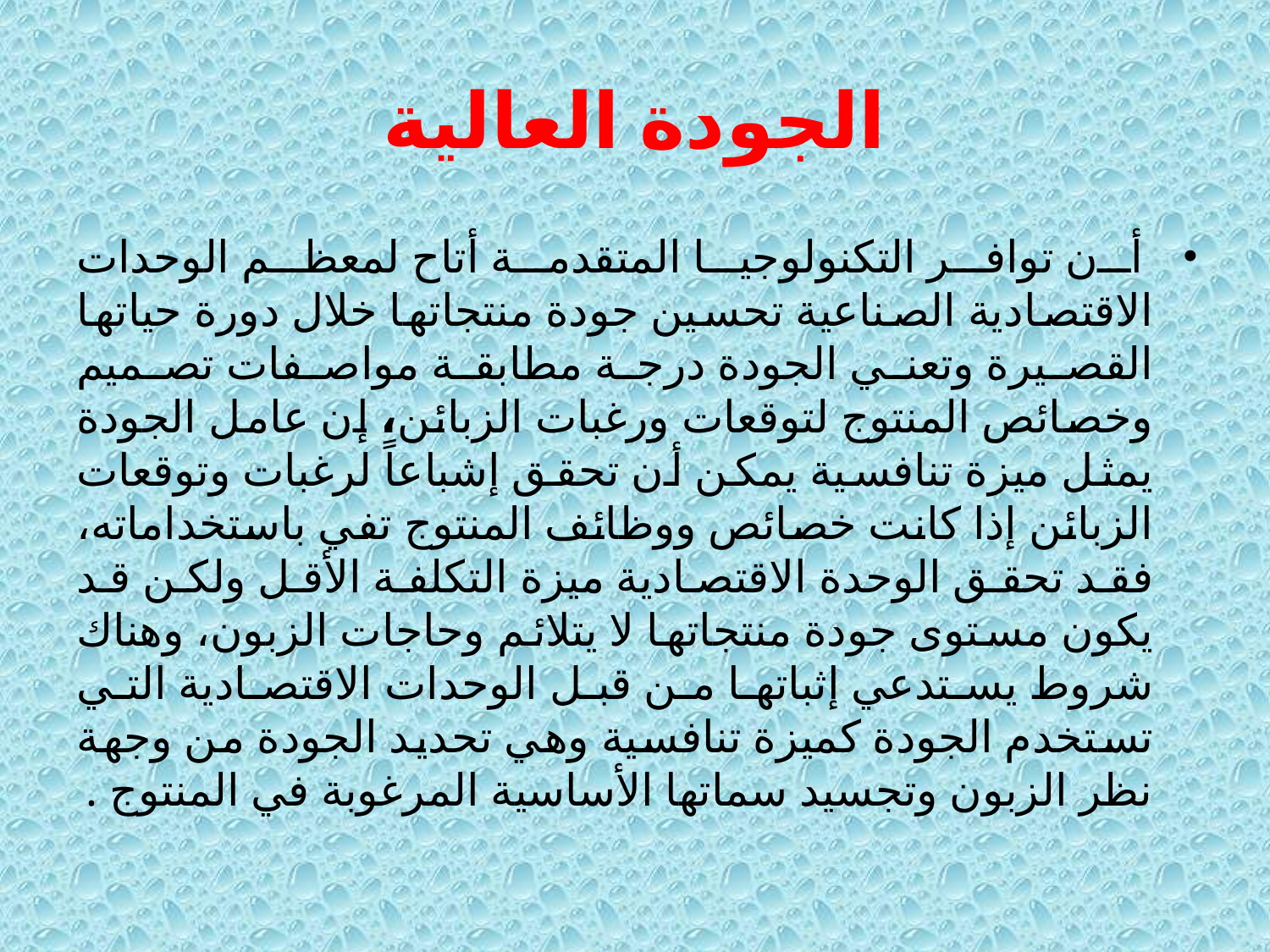

# الجودة العالية
 أن توافر التكنولوجيا المتقدمة أتاح لمعظم الوحدات الاقتصادية الصناعية تحسين جودة منتجاتها خلال دورة حياتها القصيرة وتعني الجودة درجة مطابقة مواصفات تصميم وخصائص المنتوج لتوقعات ورغبات الزبائن، إن عامل الجودة يمثل ميزة تنافسية يمكن أن تحقق إشباعاً لرغبات وتوقعات الزبائن إذا كانت خصائص ووظائف المنتوج تفي باستخداماته، فقد تحقق الوحدة الاقتصادية ميزة التكلفة الأقل ولكن قد يكون مستوى جودة منتجاتها لا يتلائم وحاجات الزبون، وهناك شروط يستدعي إثباتها من قبل الوحدات الاقتصادية التي تستخدم الجودة كميزة تنافسية وهي تحديد الجودة من وجهة نظر الزبون وتجسيد سماتها الأساسية المرغوبة في المنتوج .